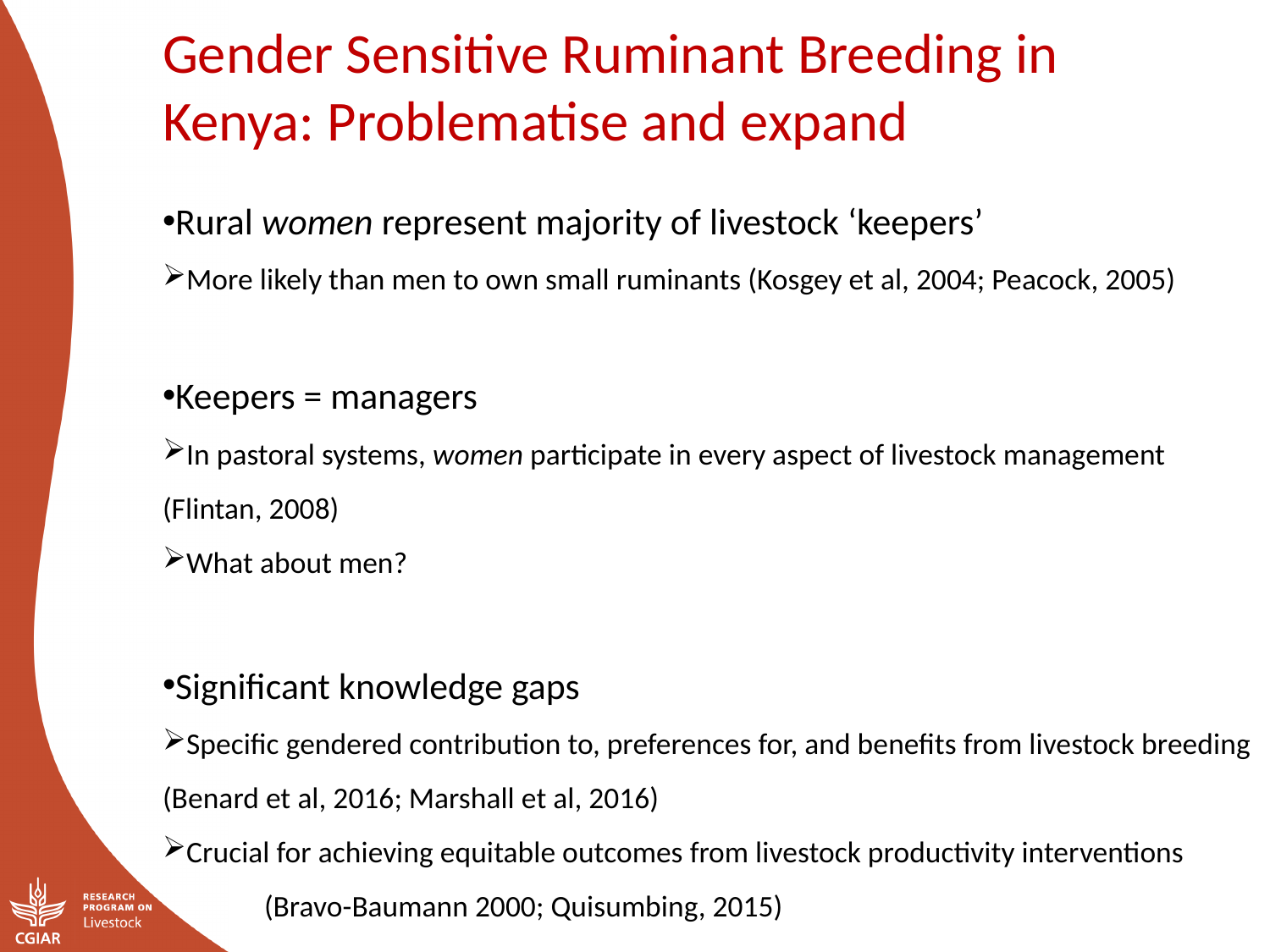

Gender Sensitive Ruminant Breeding in Kenya: Problematise and expand

Rural women represent majority of livestock ‘keepers’
More likely than men to own small ruminants (Kosgey et al, 2004; Peacock, 2005)

Keepers = managers
In pastoral systems, women participate in every aspect of livestock management (Flintan, 2008)
What about men?

Significant knowledge gaps
Specific gendered contribution to, preferences for, and benefits from livestock breeding (Benard et al, 2016; Marshall et al, 2016)
Crucial for achieving equitable outcomes from livestock productivity interventions                          (Bravo-Baumann 2000; Quisumbing, 2015)